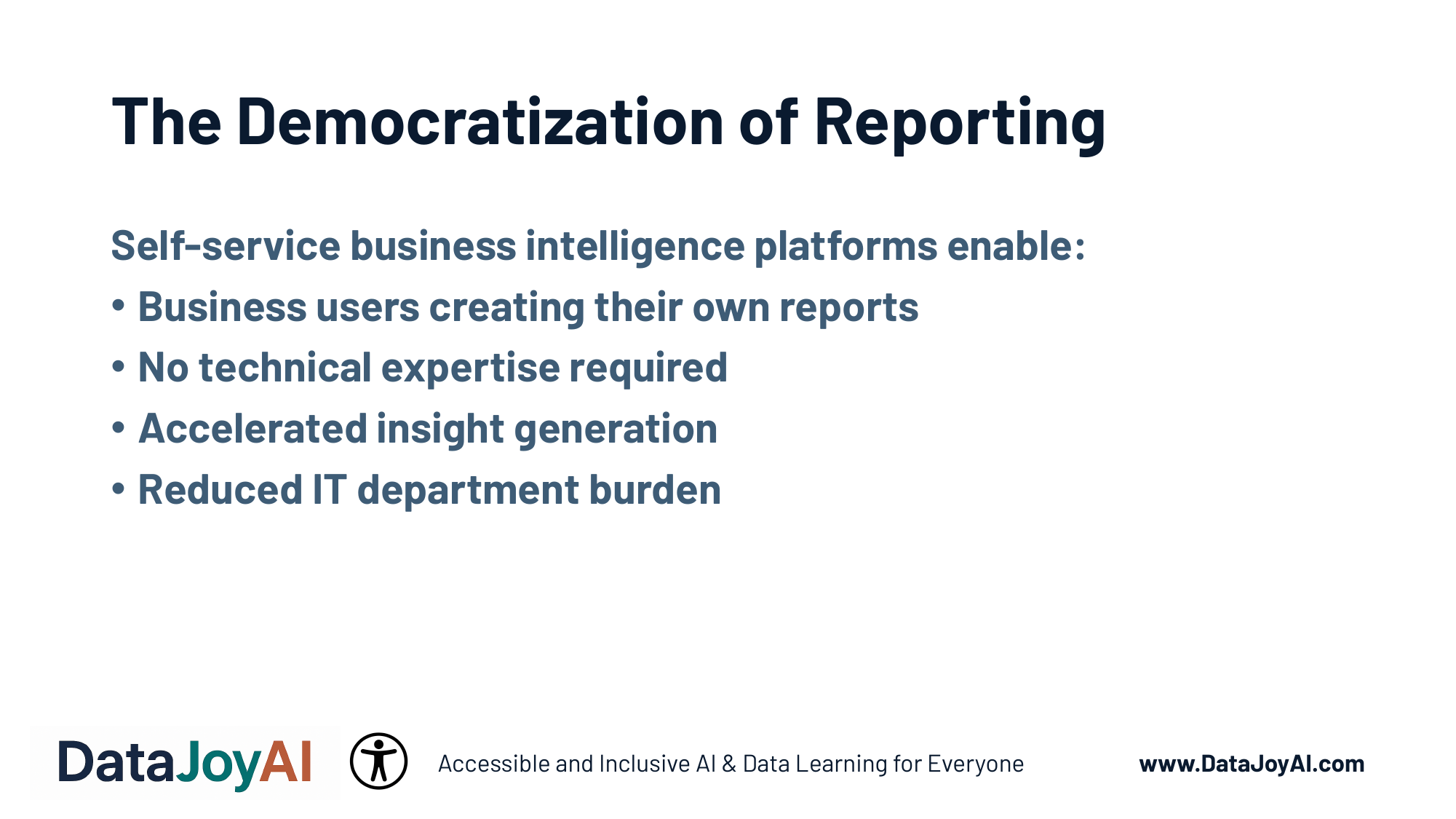

# The Democratization of Reporting
Self-service business intelligence platforms enable:
Business users creating their own reports
No technical expertise required
Accelerated insight generation
Reduced IT department burden